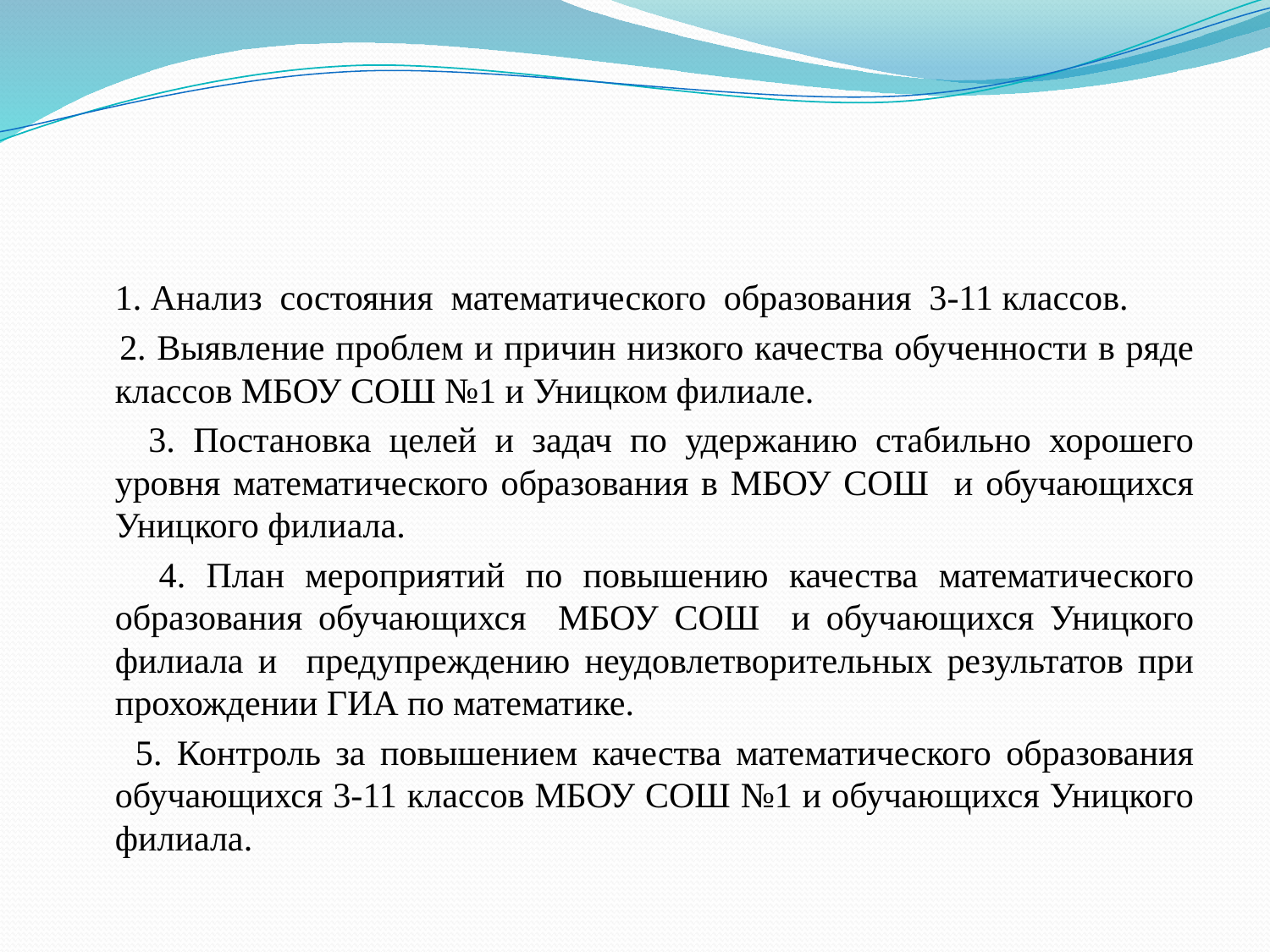

1. Анализ  состояния  математического  образования  3-11 классов.
    2. Выявление проблем и причин низкого качества обученности в ряде классов МБОУ СОШ №1 и Уницком филиале.
    3. Постановка целей и задач по удержанию стабильно хорошего уровня математического образования в МБОУ СОШ  и обучающихся Уницкого филиала.
    4. План мероприятий по повышению качества математического образования обучающихся  МБОУ СОШ  и обучающихся Уницкого филиала и  предупреждению неудовлетворительных результатов при прохождении ГИА по математике.
    5. Контроль за повышением качества математического образования обучающихся 3-11 классов МБОУ СОШ №1 и обучающихся Уницкого филиала.